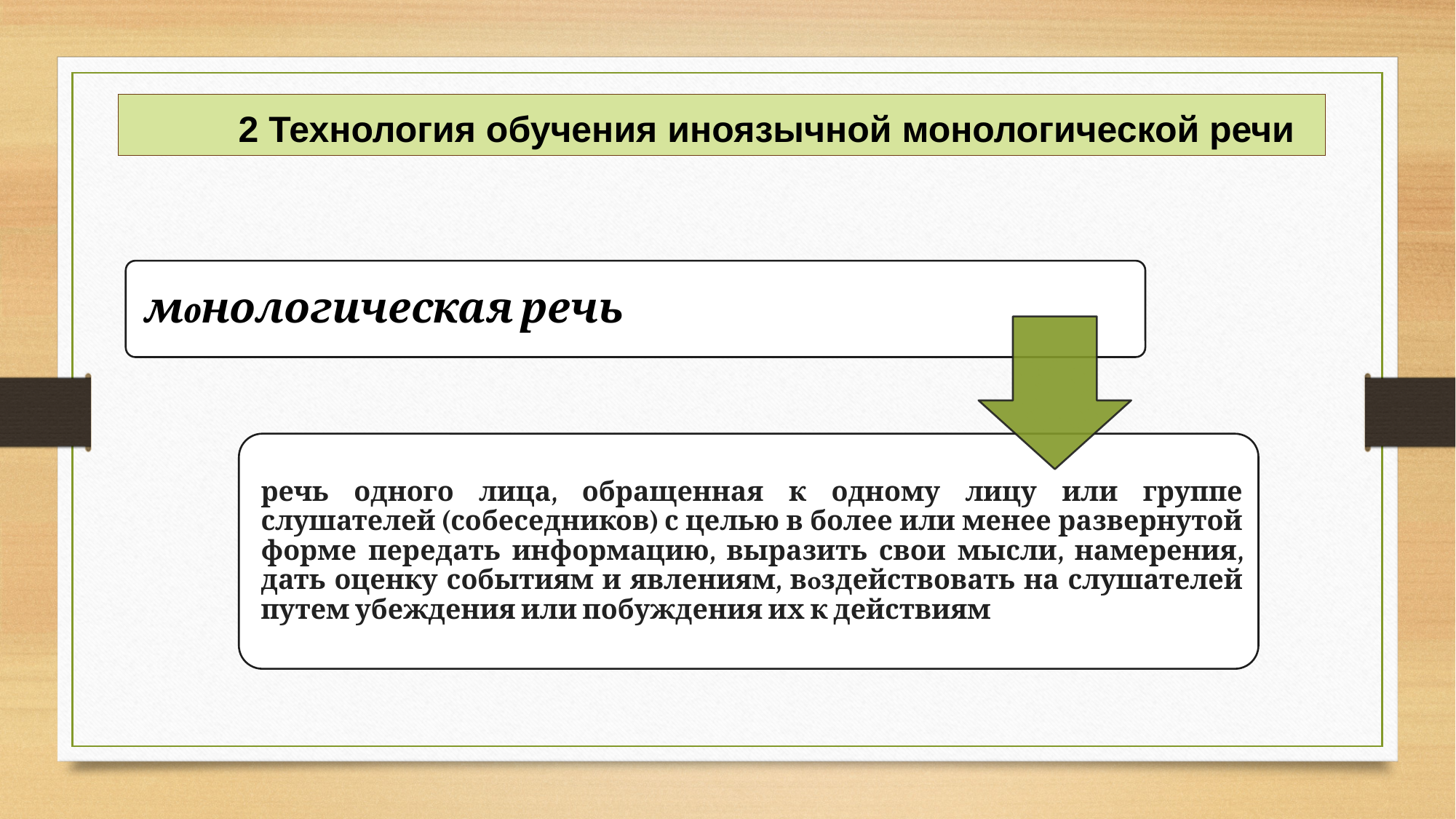

2 Технология обучения иноязычной монологической речи
мoнологическая речь
речь одного лица, обращенная к одному лицу или группе слушателей (собеседников) с целью в более или менее развернутой форме передать информацию, выразить свои мысли, намерения, дать оценку событиям и явлениям, вoздействовать на слушателей путем убеждения или побуждения их к действиям